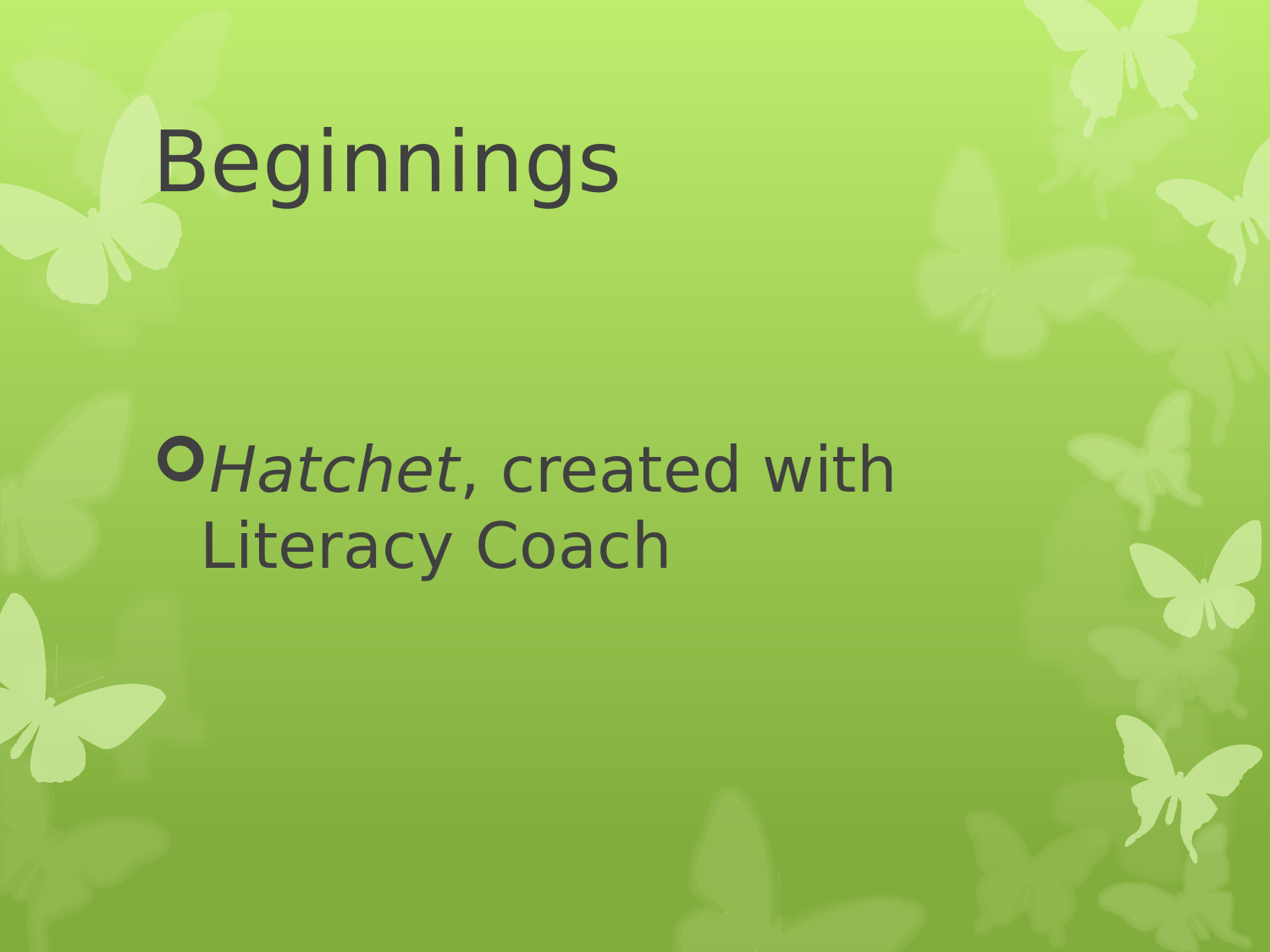

# Beginnings
Hatchet, created with Literacy Coach